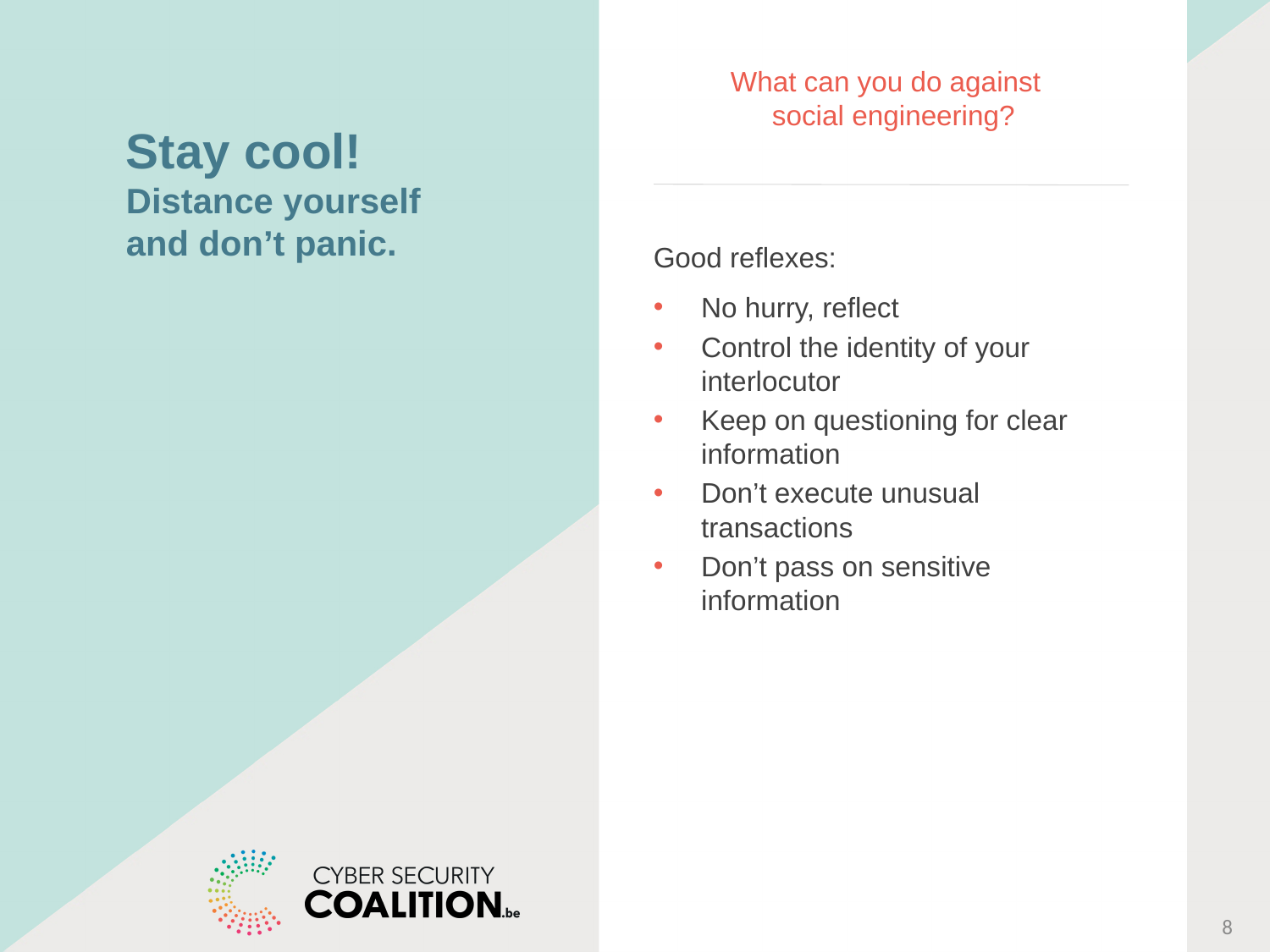

# What can you do against social engineering?

Stay cool!
Distance yourself and don’t panic.
Good reflexes:
No hurry, reflect
Control the identity of your interlocutor
Keep on questioning for clear information
Don’t execute unusual transactions
Don’t pass on sensitive information

8